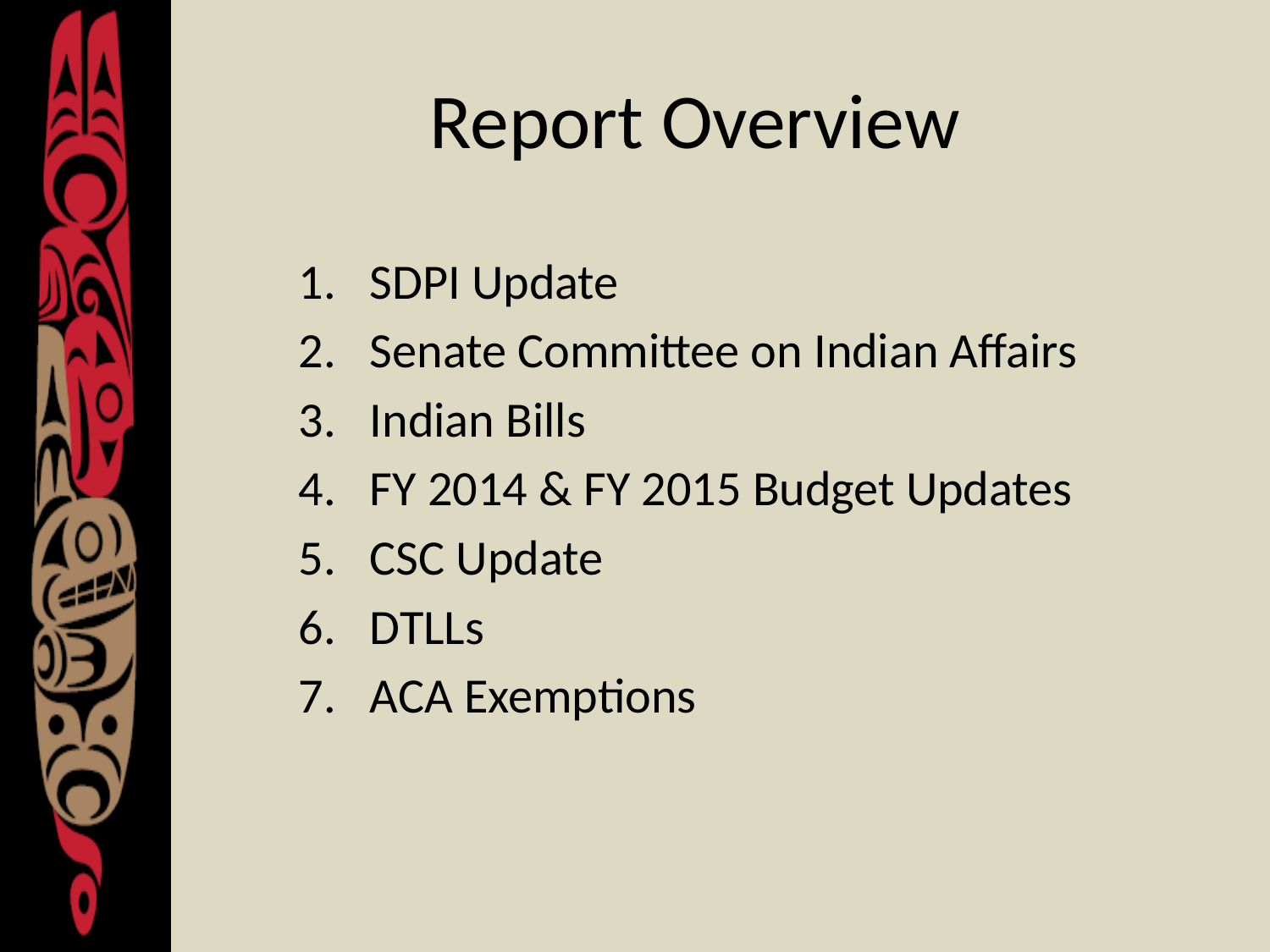

# Report Overview
SDPI Update
Senate Committee on Indian Affairs
Indian Bills
FY 2014 & FY 2015 Budget Updates
CSC Update
DTLLs
ACA Exemptions